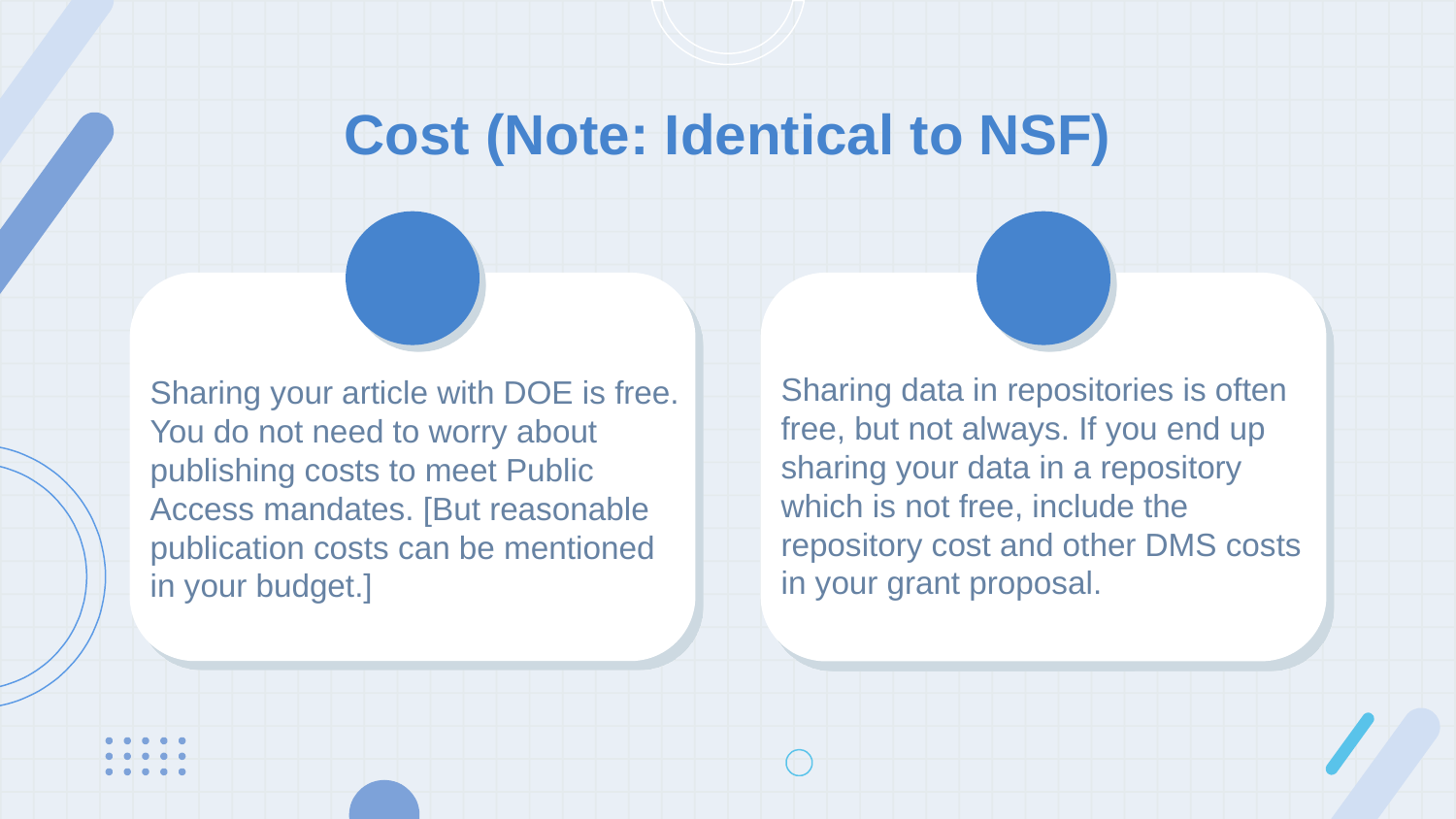

# Cost (Note: Identical to NSF)

Sharing data in repositories is often free, but not always. If you end up sharing your data in a repository which is not free, include the repository cost and other DMS costs in your grant proposal.
Sharing your article with DOE is free. You do not need to worry about publishing costs to meet Public Access mandates. [But reasonable publication costs can be mentioned in your budget.]